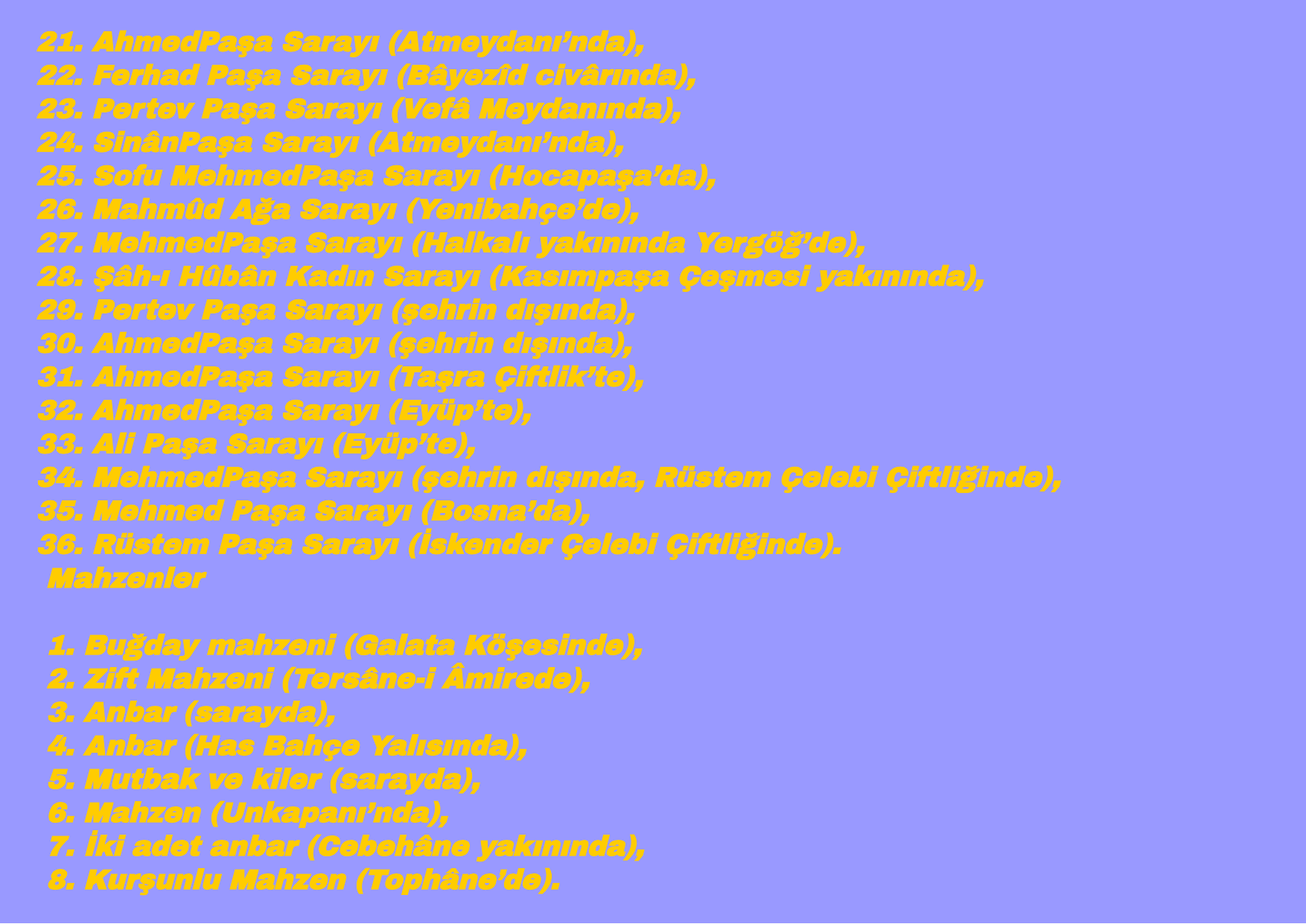

21. AhmedPaşa Sarayı (Atmeydanı’nda), 
22. Ferhad Paşa Sarayı (Bâyezîd civârında), 
23. Pertev Paşa Sarayı (Vefâ Meydanında), 
24. SinânPaşa Sarayı (Atmeydanı’nda), 
25. Sofu MehmedPaşa Sarayı (Hocapaşa’da), 
26. Mahmûd Ağa Sarayı (Yenibahçe’de), 
27. MehmedPaşa Sarayı (Halkalı yakınında Yergöğ’de), 
28. Şâh-ı Hûbân Kadın Sarayı (Kasımpaşa Çeşmesi yakınında), 
29. Pertev Paşa Sarayı (şehrin dışında), 
30. AhmedPaşa Sarayı (şehrin dışında), 
31. AhmedPaşa Sarayı (Taşra Çiftlik’te), 
32. AhmedPaşa Sarayı (Eyüp’te), 
33. Ali Paşa Sarayı (Eyüp’te), 
34. MehmedPaşa Sarayı (şehrin dışında, Rüstem Çelebi Çiftliğinde), 
35. Mehmed Paşa Sarayı (Bosna’da), 
36. Rüstem Paşa Sarayı (İskender Çelebi Çiftliğinde).
Mahzenler
1. Buğday mahzeni (Galata Köşesinde), 
2. Zift Mahzeni (Tersâne-i Âmirede), 
3. Anbar (sarayda), 
4. Anbar (Has Bahçe Yalısında), 
5. Mutbak ve kiler (sarayda), 
6. Mahzen (Unkapanı’nda), 
7. İki adet anbar (Cebehâne yakınında), 
8. Kurşunlu Mahzen (Tophâne’de).